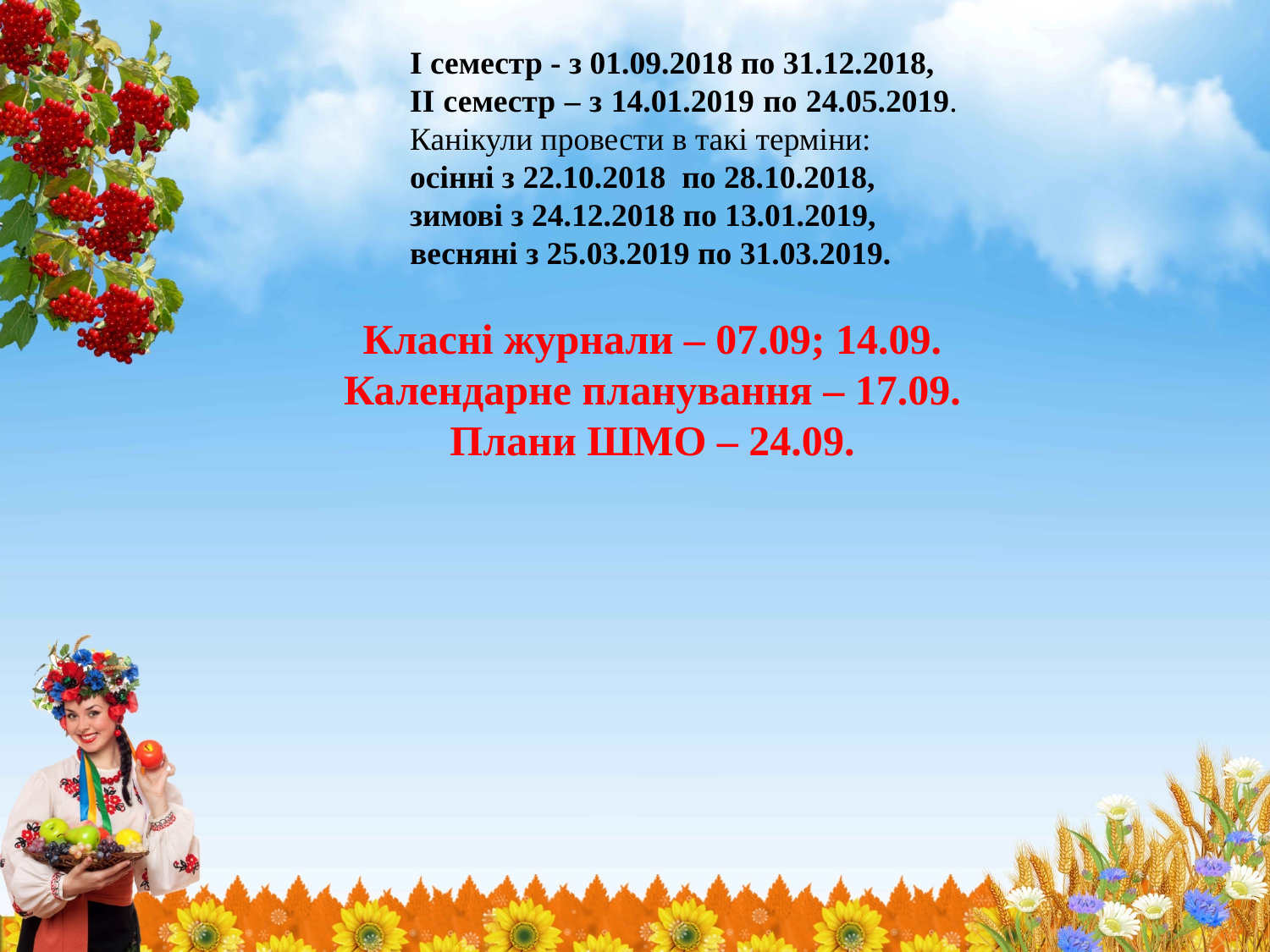

І семестр - з 01.09.2018 по 31.12.2018,
ІІ семестр – з 14.01.2019 по 24.05.2019.
Канікули провести в такі терміни:
осінні з 22.10.2018  по 28.10.2018,
зимові з 24.12.2018 по 13.01.2019,
весняні з 25.03.2019 по 31.03.2019.
Класні журнали – 07.09; 14.09.
Календарне планування – 17.09.
Плани ШМО – 24.09.